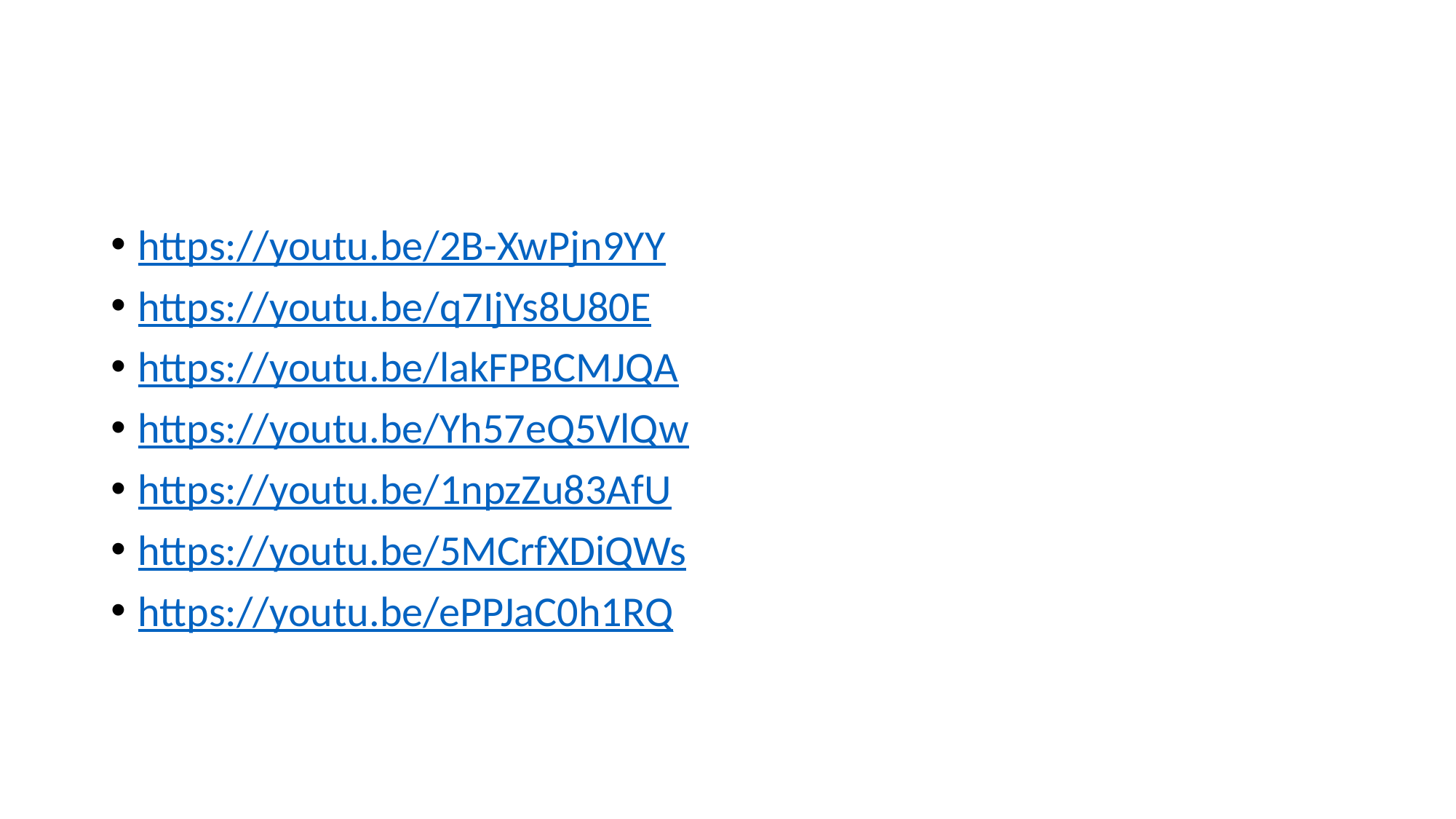

#
https://youtu.be/2B-XwPjn9YY
https://youtu.be/q7IjYs8U80E
https://youtu.be/lakFPBCMJQA
https://youtu.be/Yh57eQ5VlQw
https://youtu.be/1npzZu83AfU
https://youtu.be/5MCrfXDiQWs
https://youtu.be/ePPJaC0h1RQ